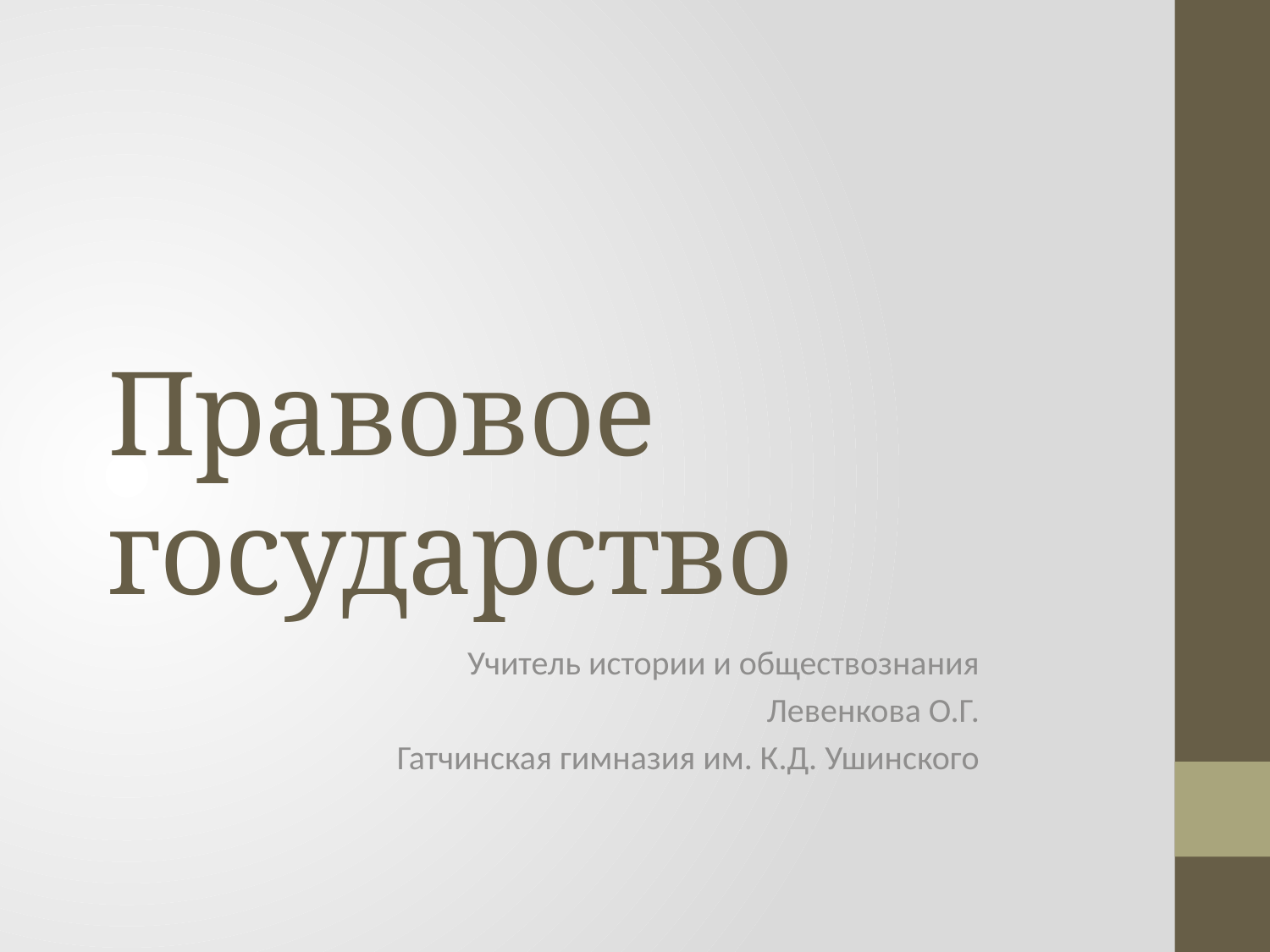

# Правовое государство
Учитель истории и обществознания
Левенкова О.Г.
Гатчинская гимназия им. К.Д. Ушинского